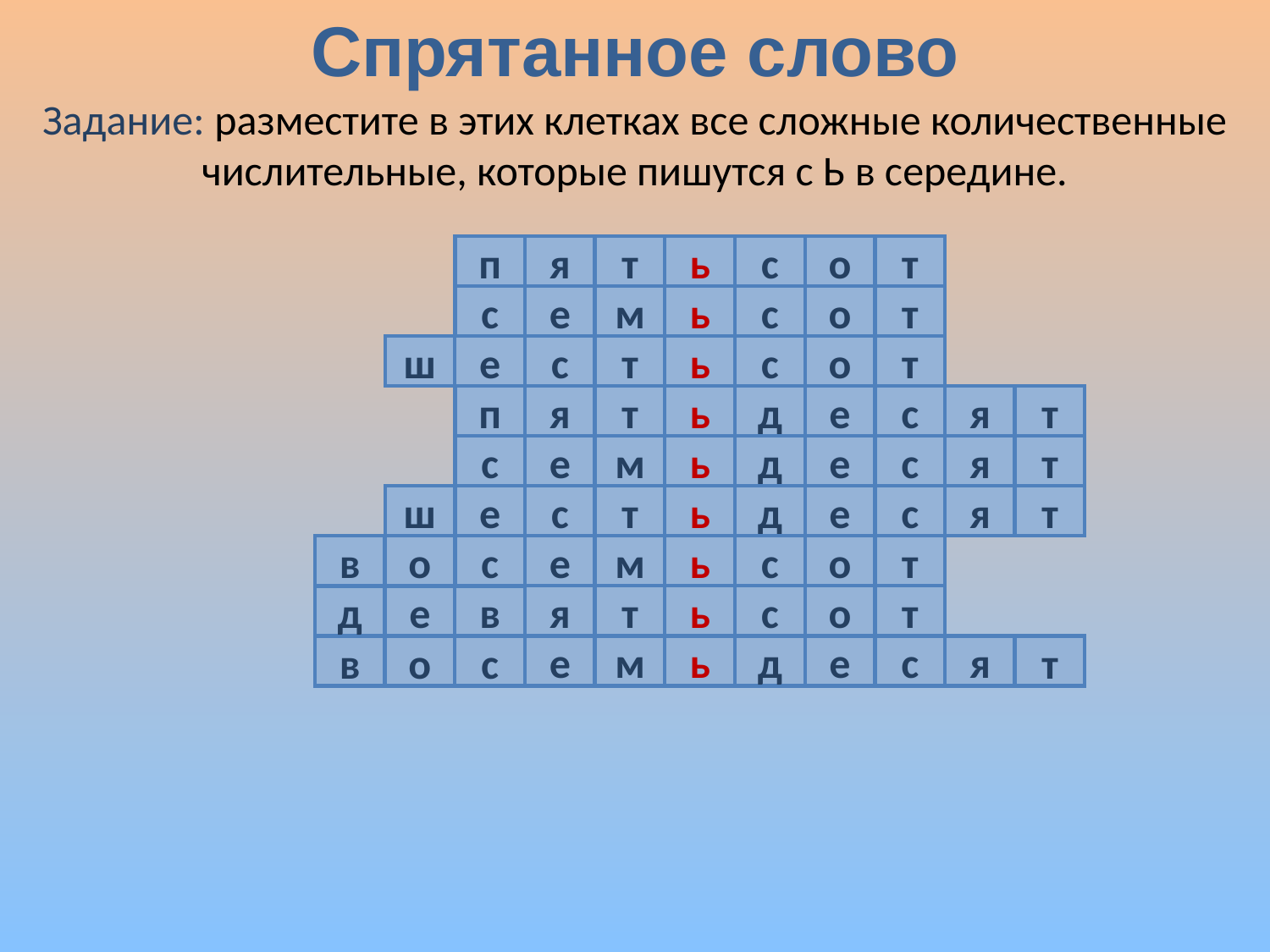

Спрятанное слово
Задание: разместите в этих клетках все сложные количественные числительные, которые пишутся с Ь в середине.
п
я
т
ь
с
о
т
с
е
м
ь
с
о
т
с
т
ь
с
о
т
ш
е
п
я
т
ь
д
е
с
я
т
с
е
м
ь
д
е
с
я
т
ш
т
е
с
т
ь
д
е
с
я
с
е
м
ь
с
о
т
в
о
я
т
ь
с
о
т
д
е
в
е
м
ь
д
е
с
я
в
о
с
т